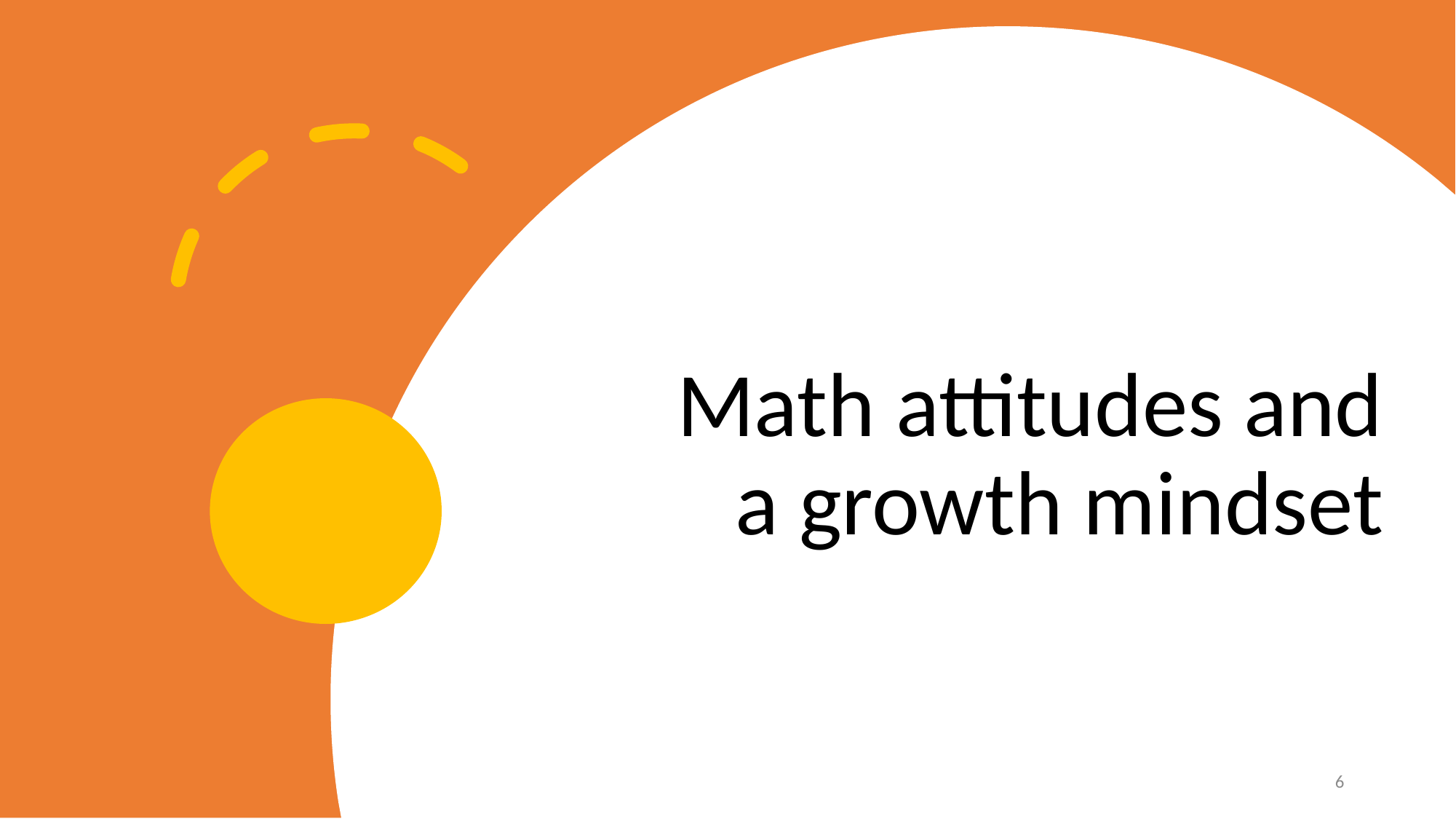

# Math attitudes and a growth mindset

6